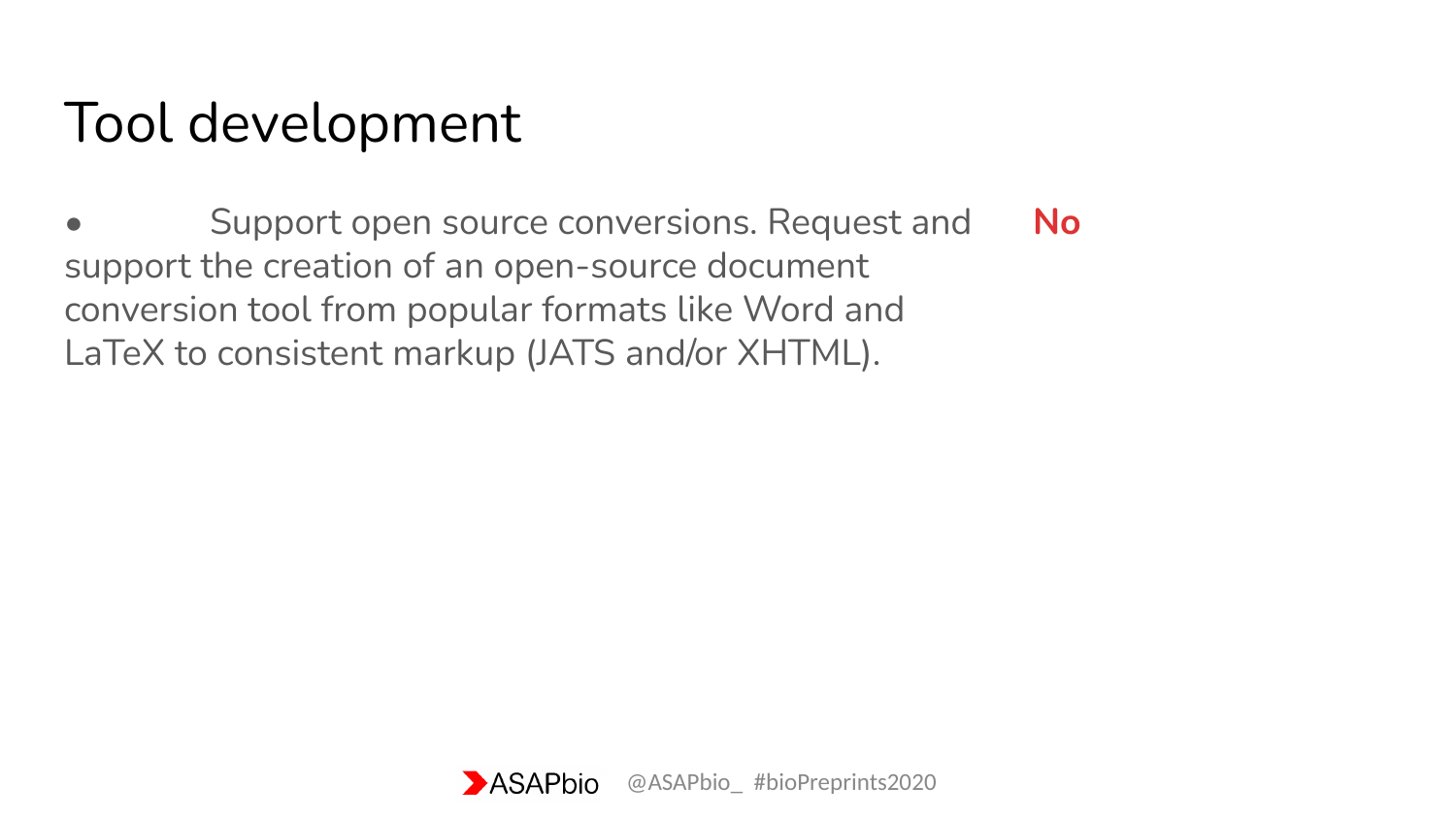

# Tool development
•	Support open source conversions. Request and support the creation of an open-source document conversion tool from popular formats like Word and LaTeX to consistent markup (JATS and/or XHTML).

No